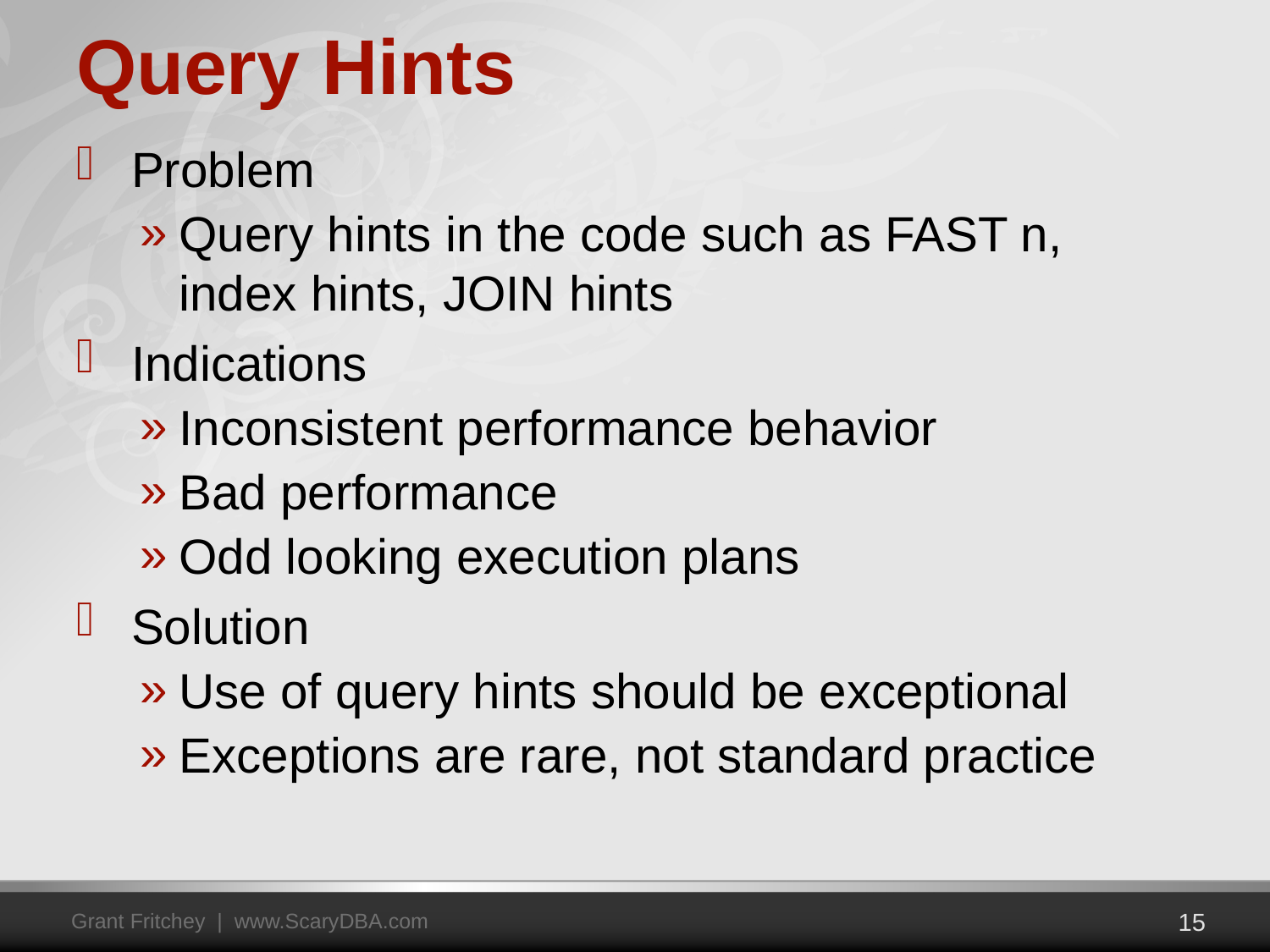

# Query Hints
Problem
Query hints in the code such as FAST n, index hints, JOIN hints
Indications
Inconsistent performance behavior
Bad performance
Odd looking execution plans
Solution
Use of query hints should be exceptional
Exceptions are rare, not standard practice
15